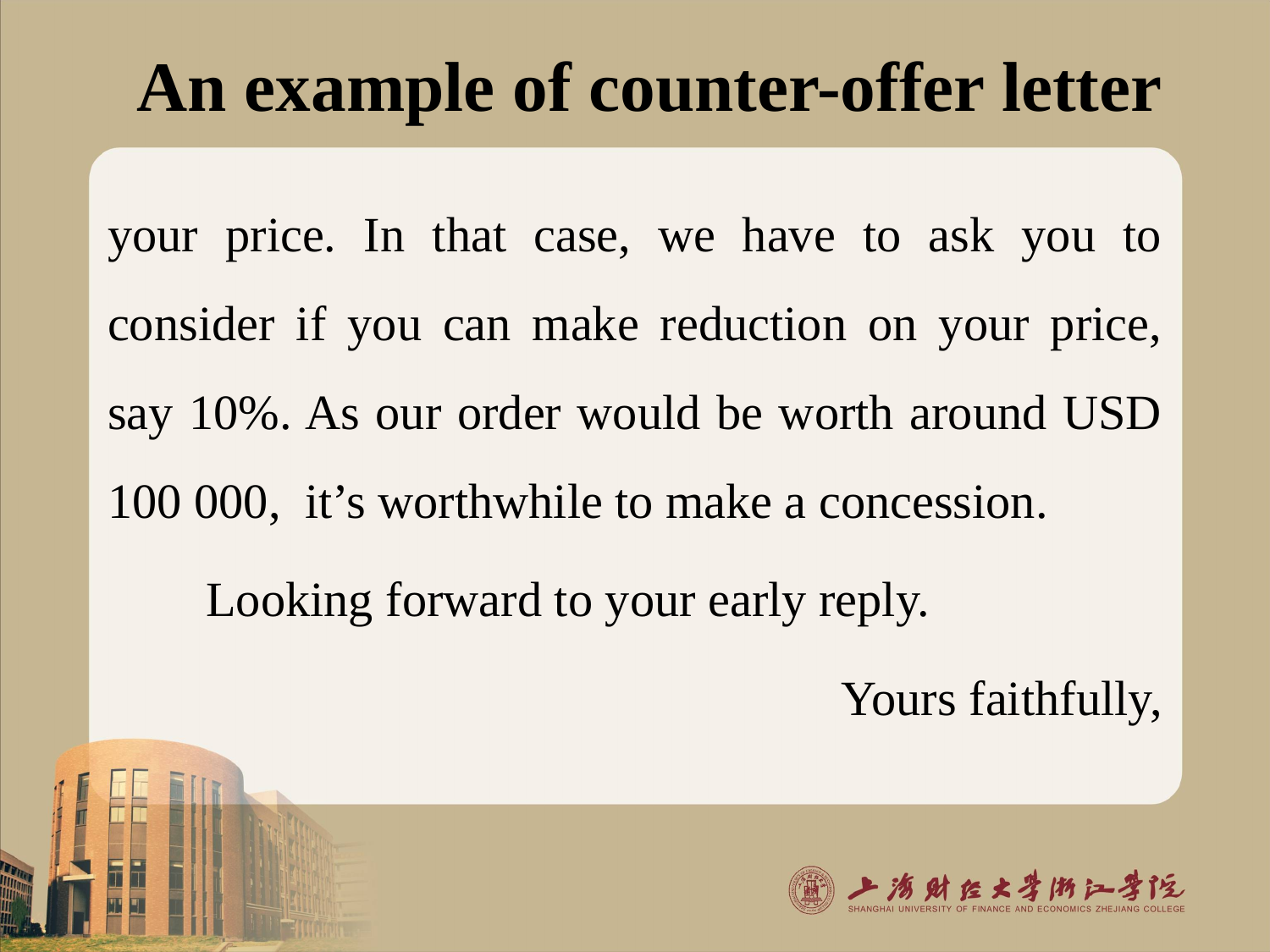

# An example of counter-offer letter
your price. In that case, we have to ask you to consider if you can make reduction on your price, say 10%. As our order would be worth around USD 100 000,  it’s worthwhile to make a concession.
        Looking forward to your early reply.
 Yours faithfully,